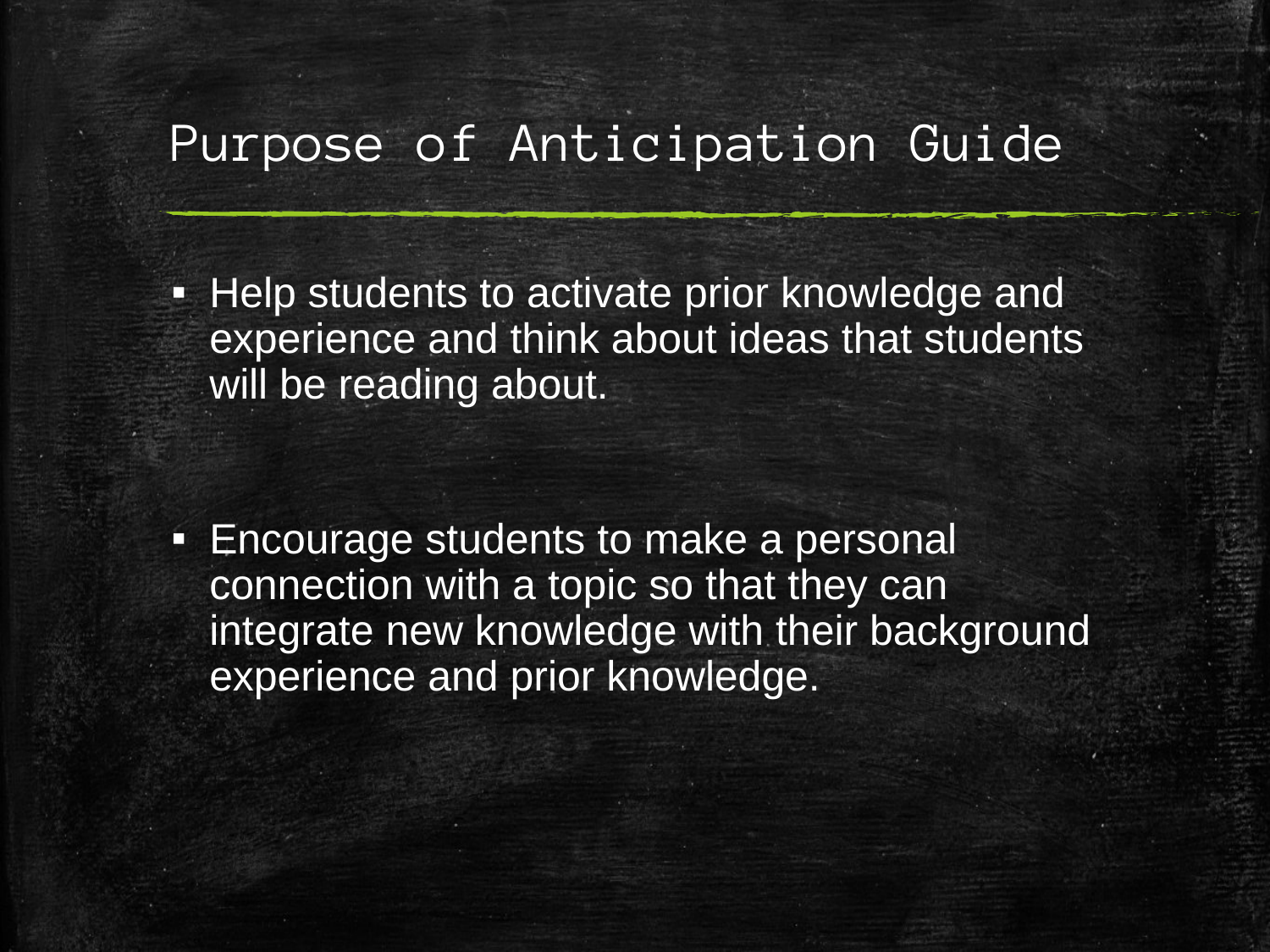

# Purpose of Anticipation Guide
Help students to activate prior knowledge and experience and think about ideas that students will be reading about.

Encourage students to make a personal connection with a topic so that they can integrate new knowledge with their background experience and prior knowledge.